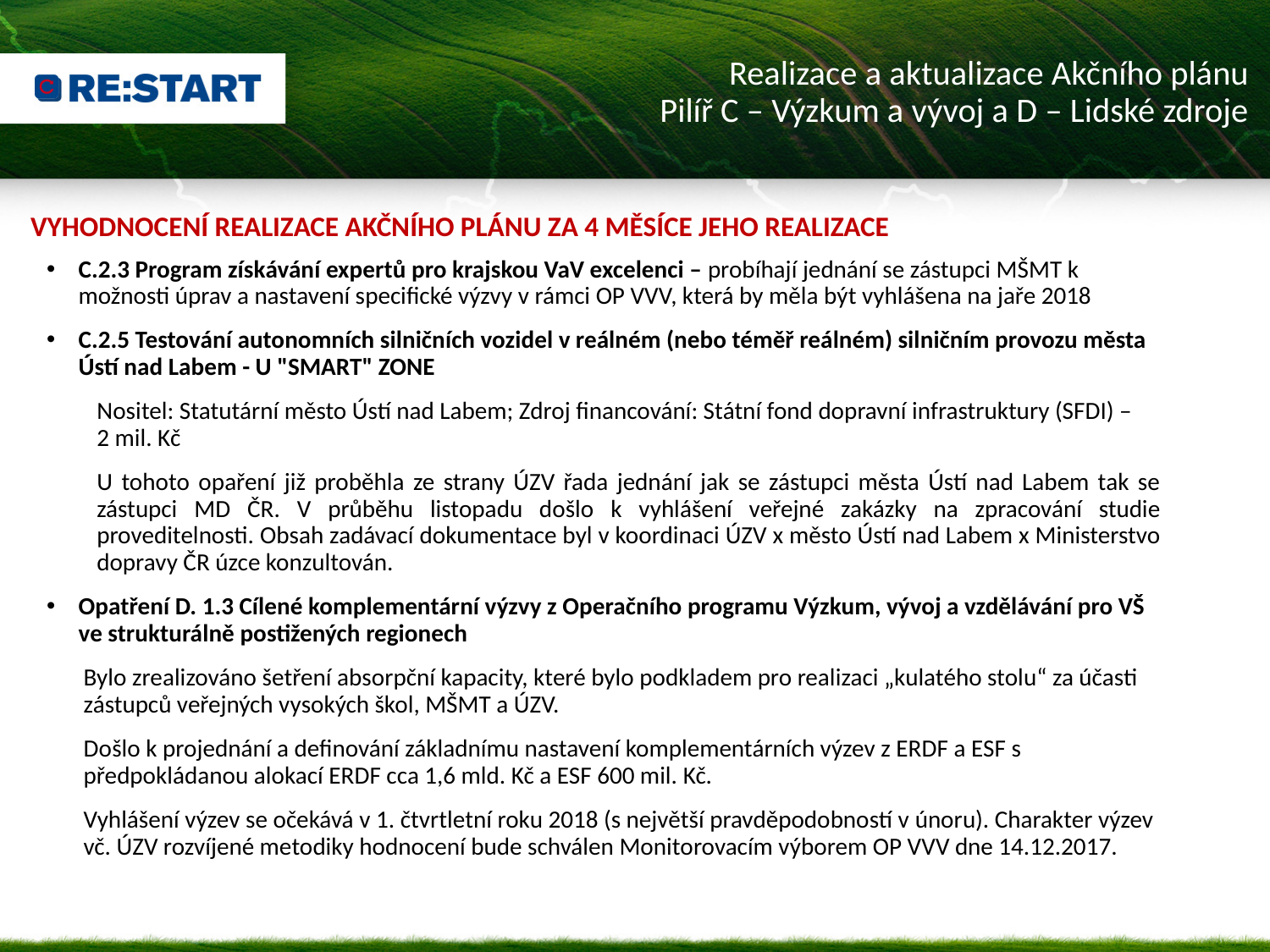

Realizace a aktualizace Akčního plánu
Pilíř C – Výzkum a vývoj a D – Lidské zdroje
Vyhodnocení realizace Akčního plánu za 4 měsíce jeho realizace
C.2.3 Program získávání expertů pro krajskou VaV excelenci – probíhají jednání se zástupci MŠMT k možnosti úprav a nastavení specifické výzvy v rámci OP VVV, která by měla být vyhlášena na jaře 2018
C.2.5 Testování autonomních silničních vozidel v reálném (nebo téměř reálném) silničním provozu města Ústí nad Labem - U "SMART" ZONE
Nositel: Statutární město Ústí nad Labem; Zdroj financování: Státní fond dopravní infrastruktury (SFDI) –
2 mil. Kč
U tohoto opaření již proběhla ze strany ÚZV řada jednání jak se zástupci města Ústí nad Labem tak se zástupci MD ČR. V průběhu listopadu došlo k vyhlášení veřejné zakázky na zpracování studie proveditelnosti. Obsah zadávací dokumentace byl v koordinaci ÚZV x město Ústí nad Labem x Ministerstvo dopravy ČR úzce konzultován.
Opatření D. 1.3 Cílené komplementární výzvy z Operačního programu Výzkum, vývoj a vzdělávání pro VŠ ve strukturálně postižených regionech
Bylo zrealizováno šetření absorpční kapacity, které bylo podkladem pro realizaci „kulatého stolu“ za účasti zástupců veřejných vysokých škol, MŠMT a ÚZV.
Došlo k projednání a definování základnímu nastavení komplementárních výzev z ERDF a ESF s předpokládanou alokací ERDF cca 1,6 mld. Kč a ESF 600 mil. Kč.
Vyhlášení výzev se očekává v 1. čtvrtletní roku 2018 (s největší pravděpodobností v únoru). Charakter výzev vč. ÚZV rozvíjené metodiky hodnocení bude schválen Monitorovacím výborem OP VVV dne 14.12.2017.